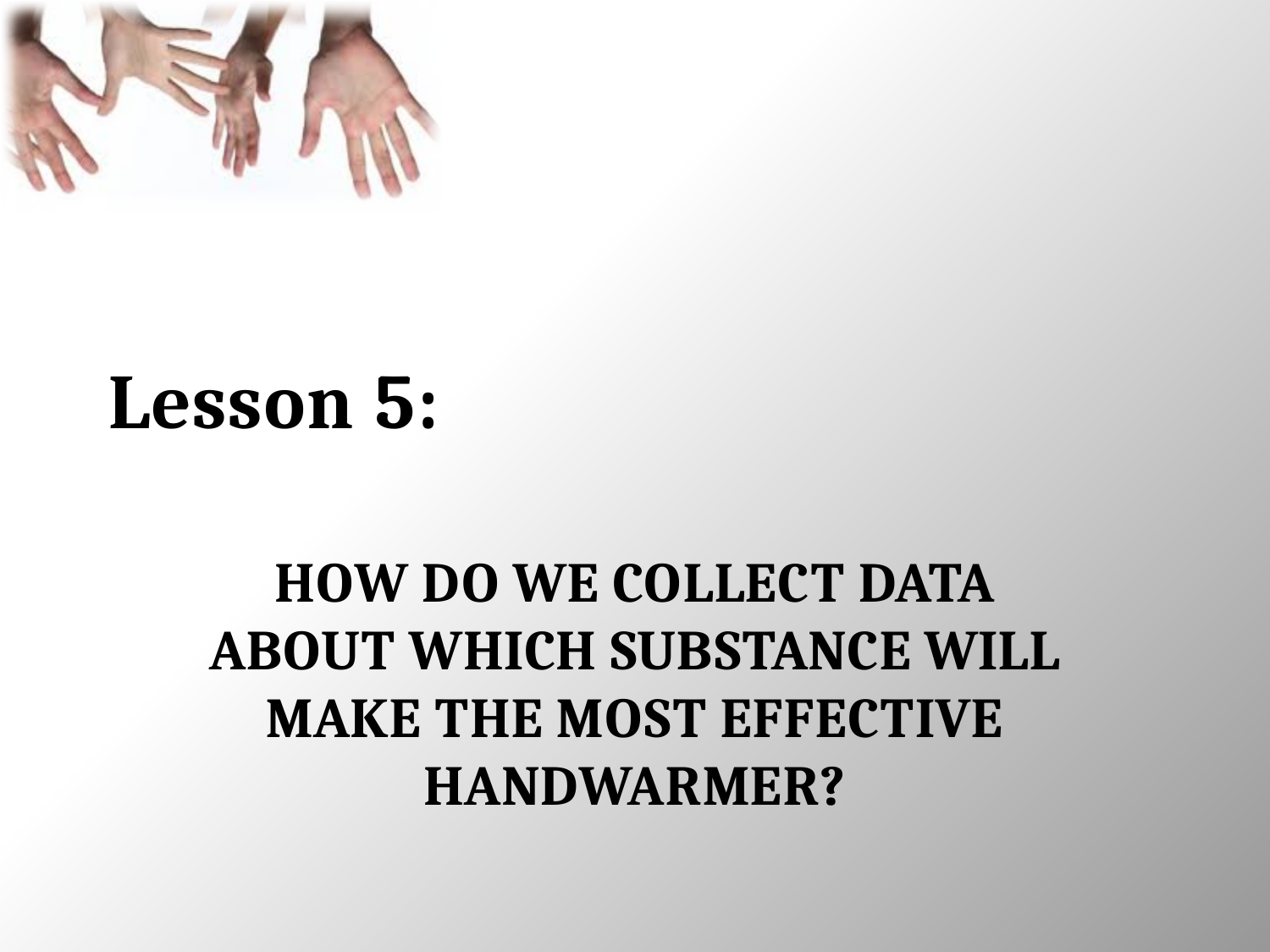

# Lesson 5:
How do we collect data about which substance will make the most effective handwarmer?